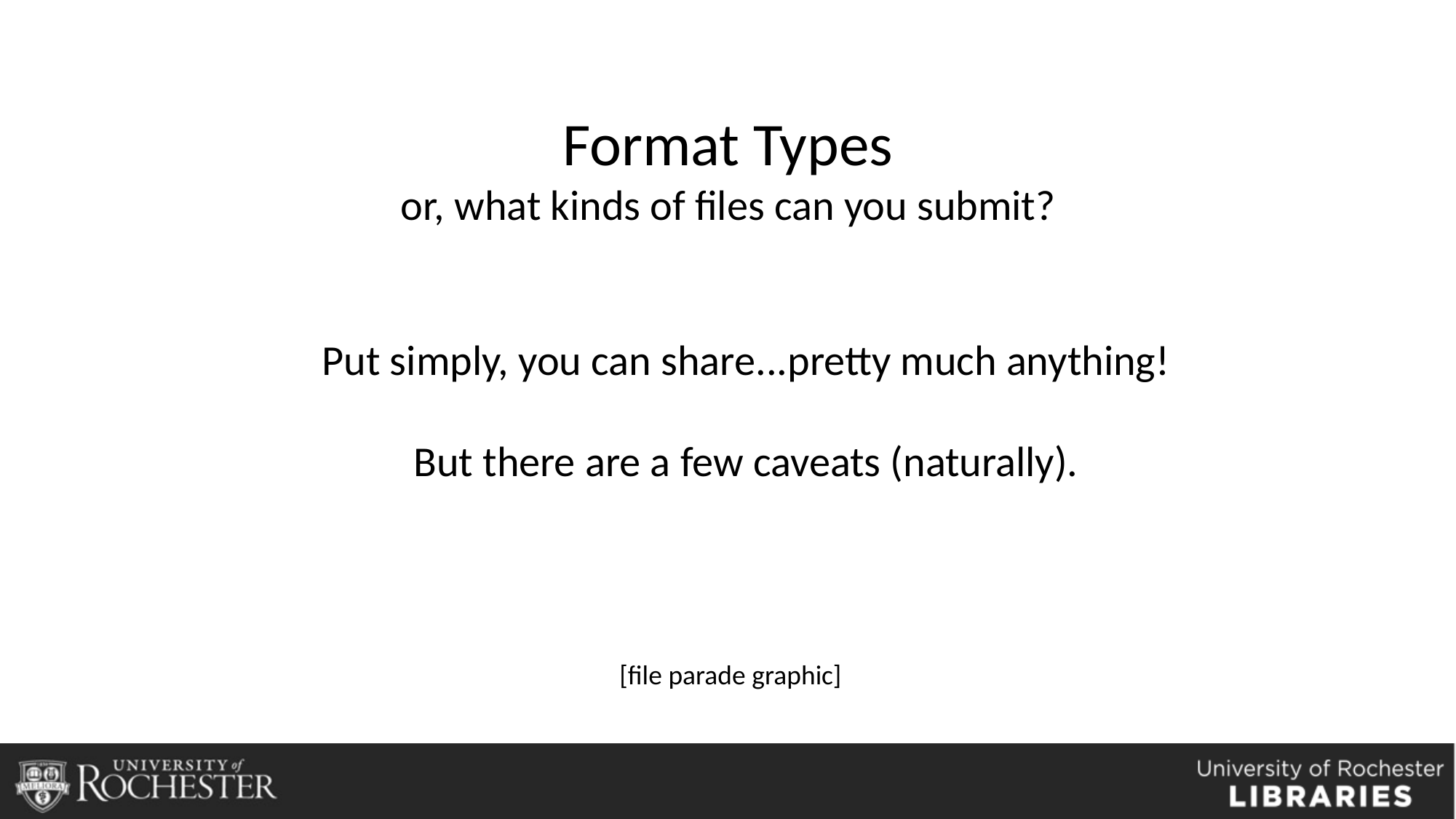

Format Types
or, what kinds of files can you submit?
Put simply, you can share...pretty much anything!

But there are a few caveats (naturally).
[file parade graphic]